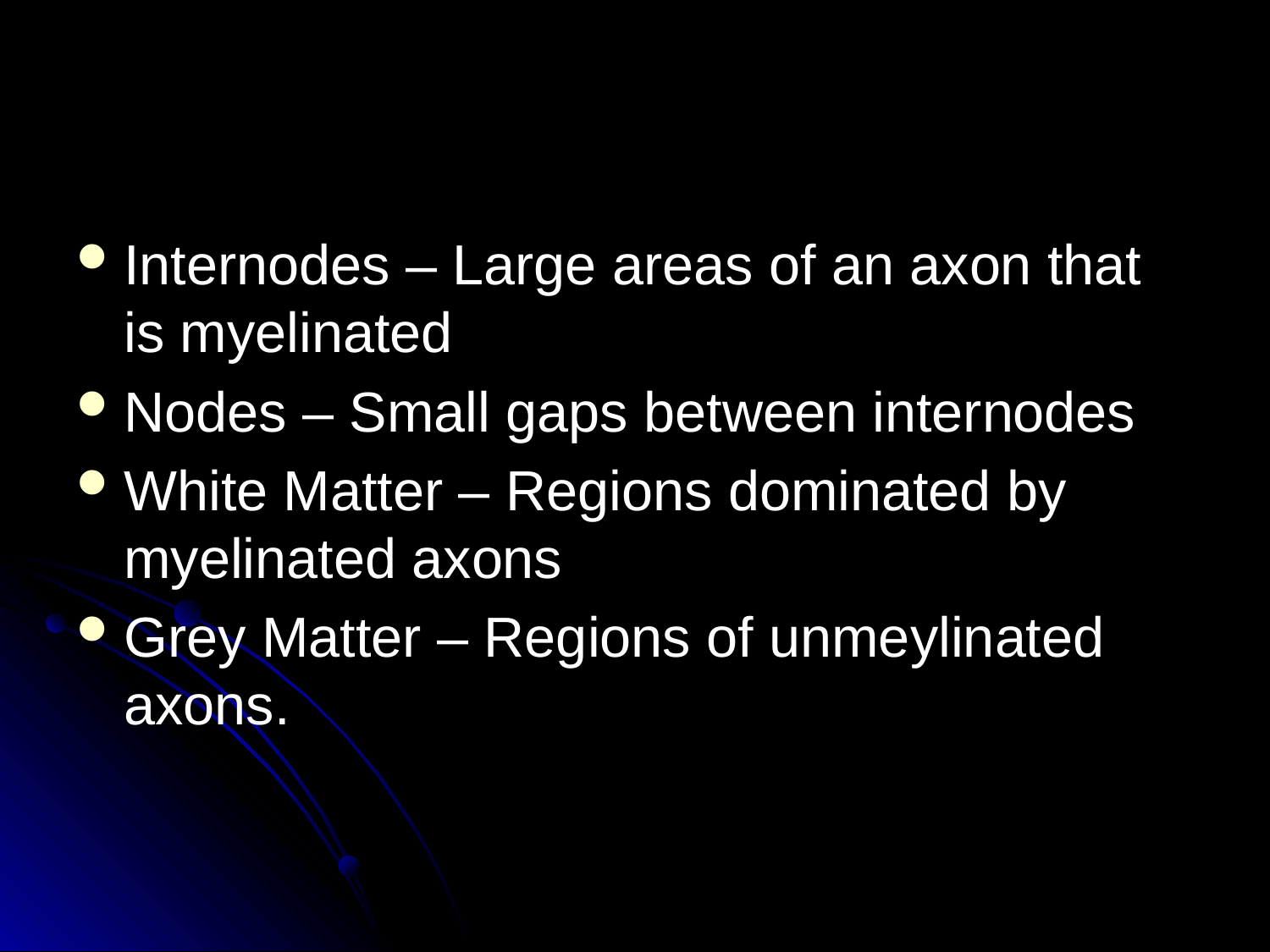

Internodes – Large areas of an axon that is myelinated
Nodes – Small gaps between internodes
White Matter – Regions dominated by myelinated axons
Grey Matter – Regions of unmeylinated axons.